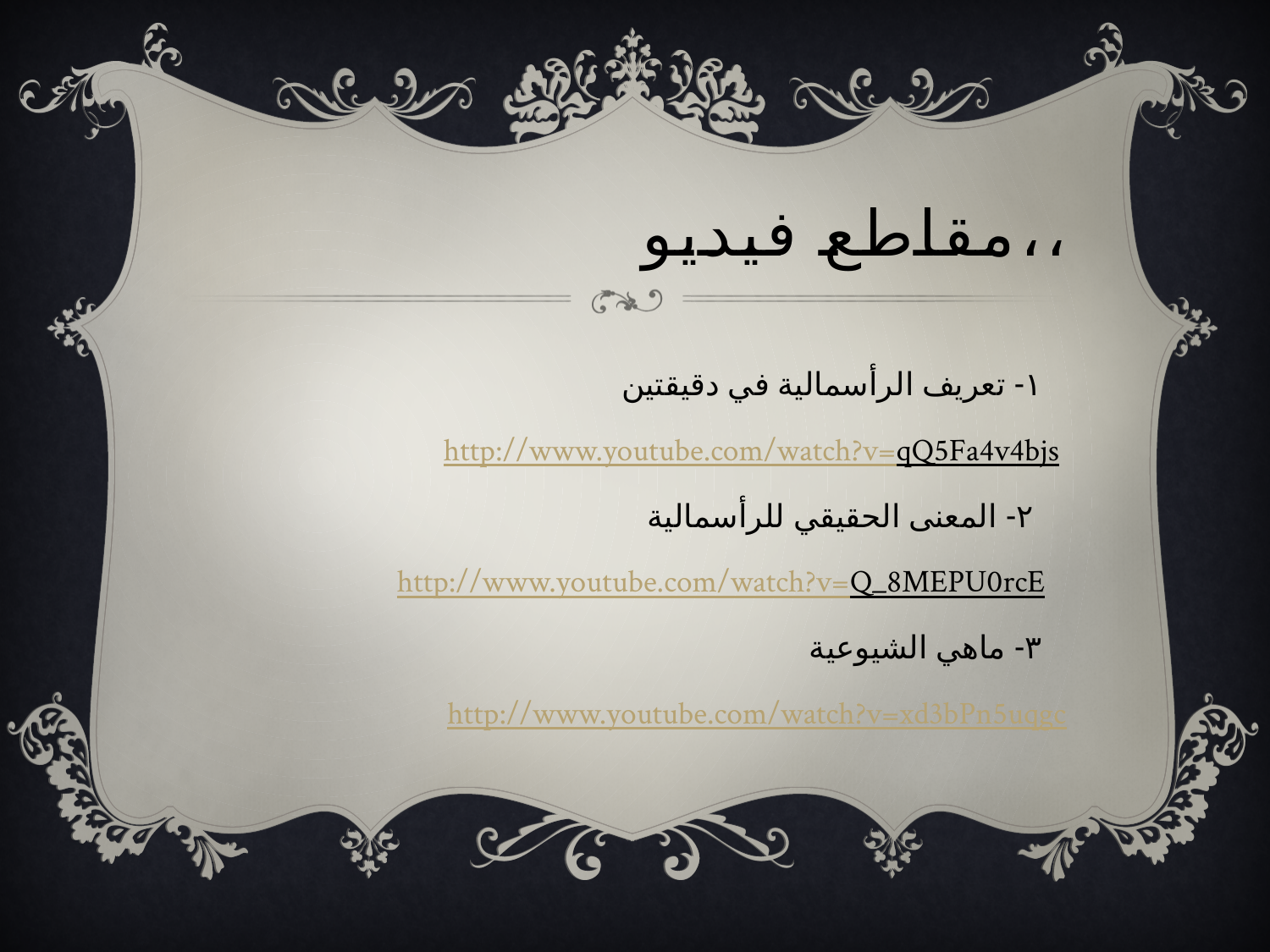

# مقاطع فيديو،،
١- تعريف الرأسمالية في دقيقتين
http://www.youtube.com/watch?v=qQ5Fa4v4bjs
٢- المعنى الحقيقي للرأسمالية
http://www.youtube.com/watch?v=Q_8MEPU0rcE
٣- ماهي الشيوعية
http://www.youtube.com/watch?v=xd3bPn5uqgc